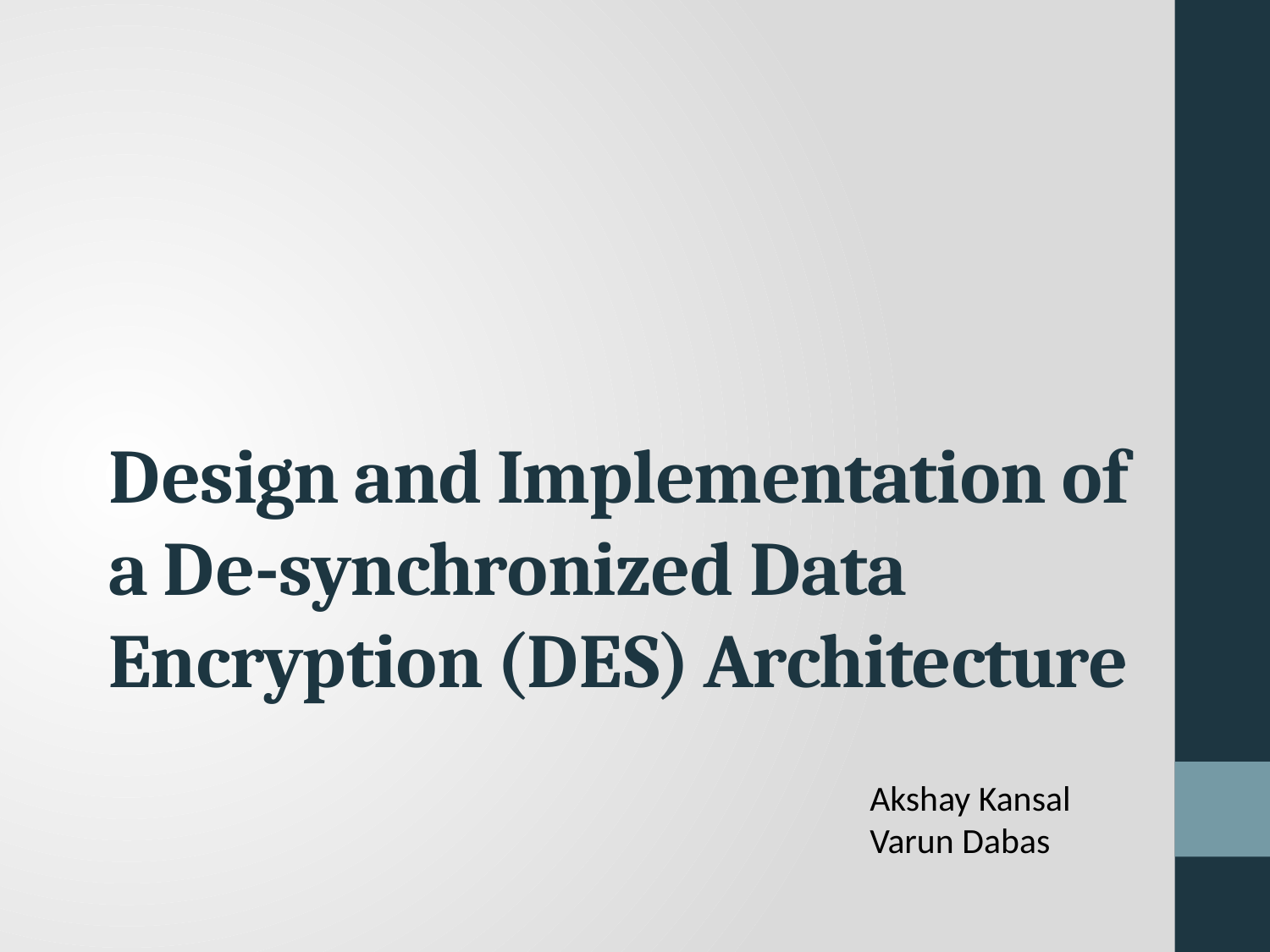

# Design and Implementation of a De-synchronized Data Encryption (DES) Architecture
Akshay Kansal
Varun Dabas